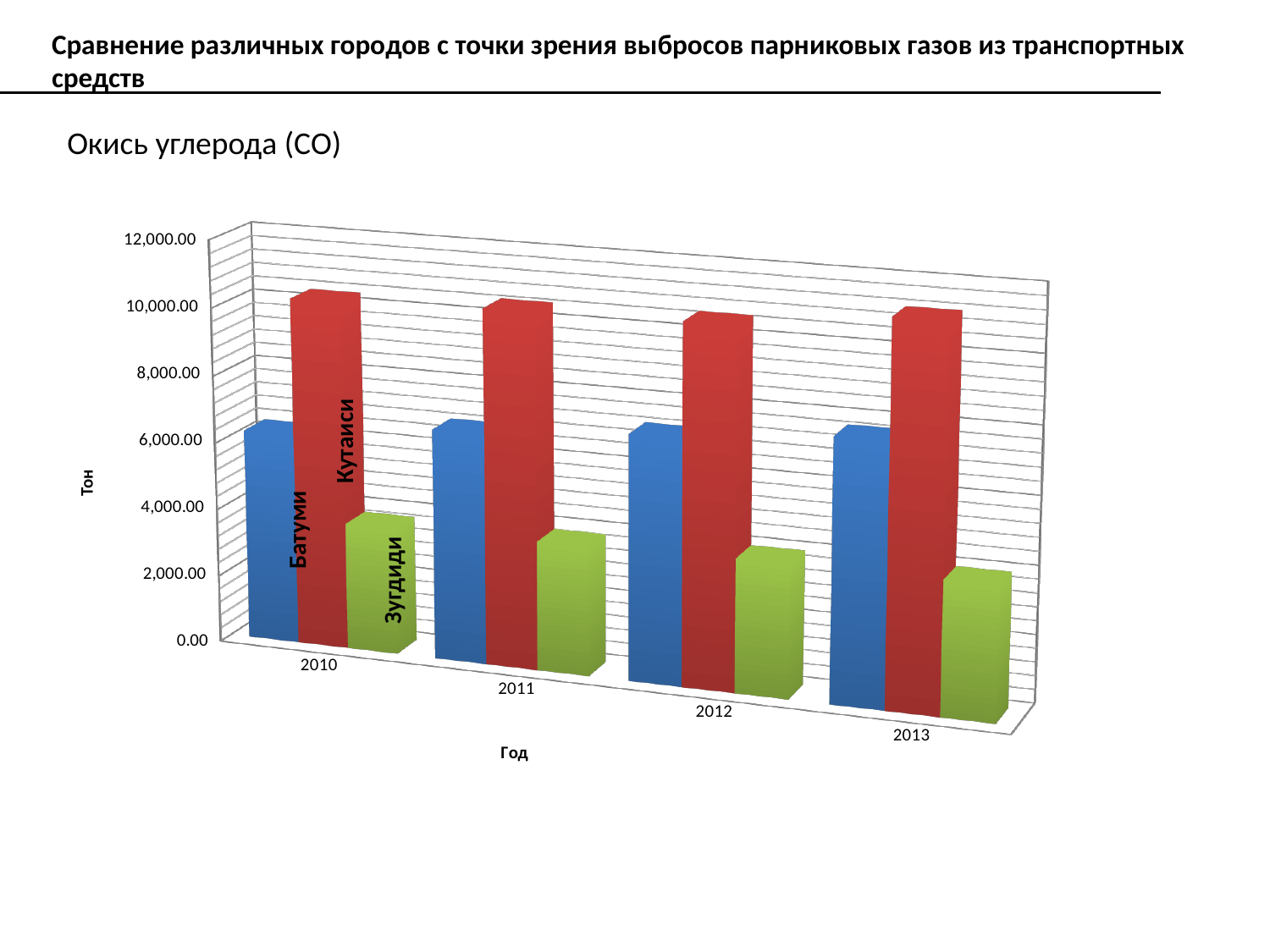

Сравнение различных городов с точки зрения выбросов парниковых газов из транспортных средств
Окись углерода (СО)

[unsupported chart]

Кутаиси
Батуми
Зугдиди